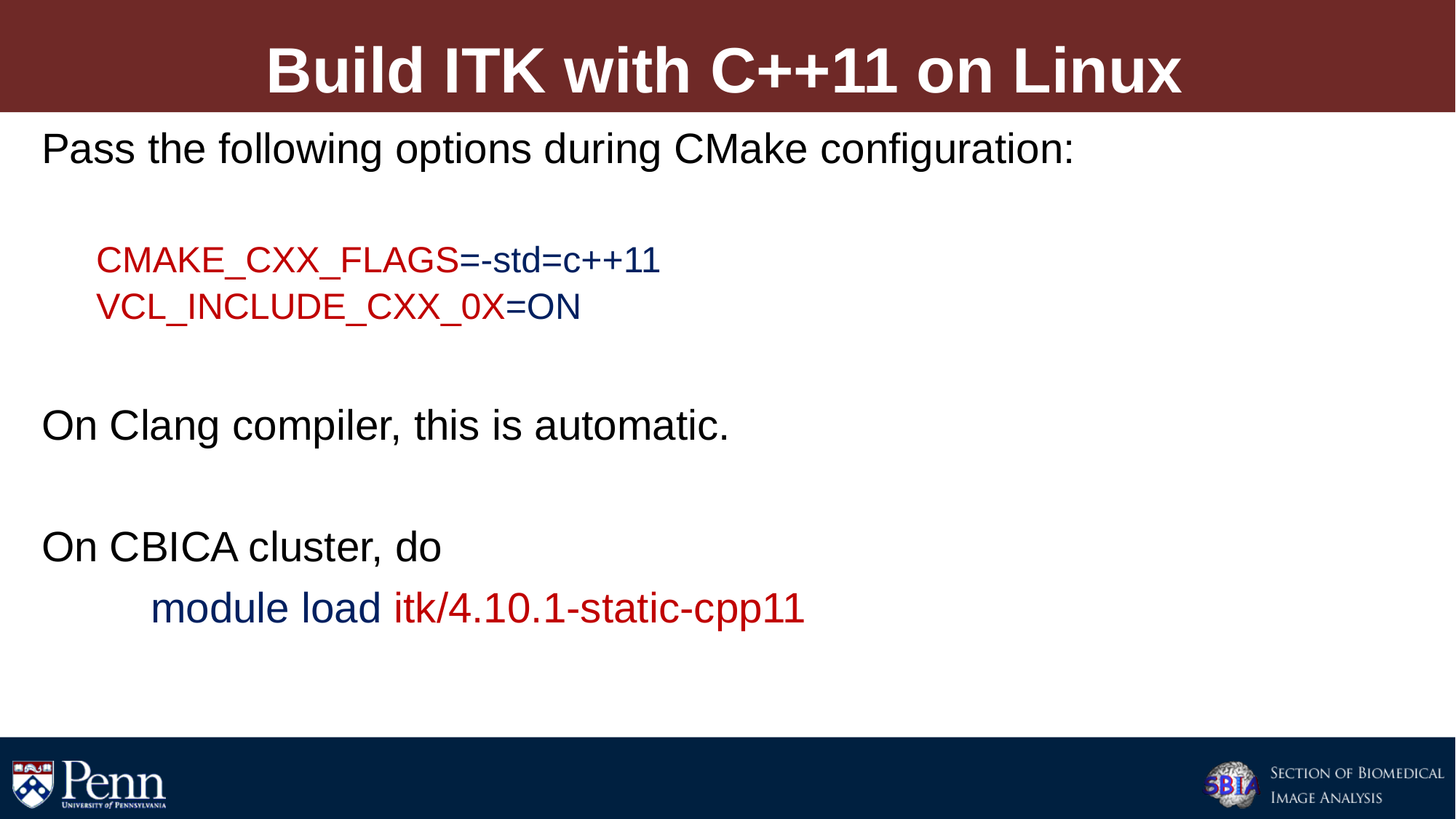

# Build ITK with C++11 on Linux
Pass the following options during CMake configuration:

CMAKE_CXX_FLAGS=-std=c++11
VCL_INCLUDE_CXX_0X=ON

On Clang compiler, this is automatic.

On CBICA cluster, do
	module load itk/4.10.1-static-cpp11